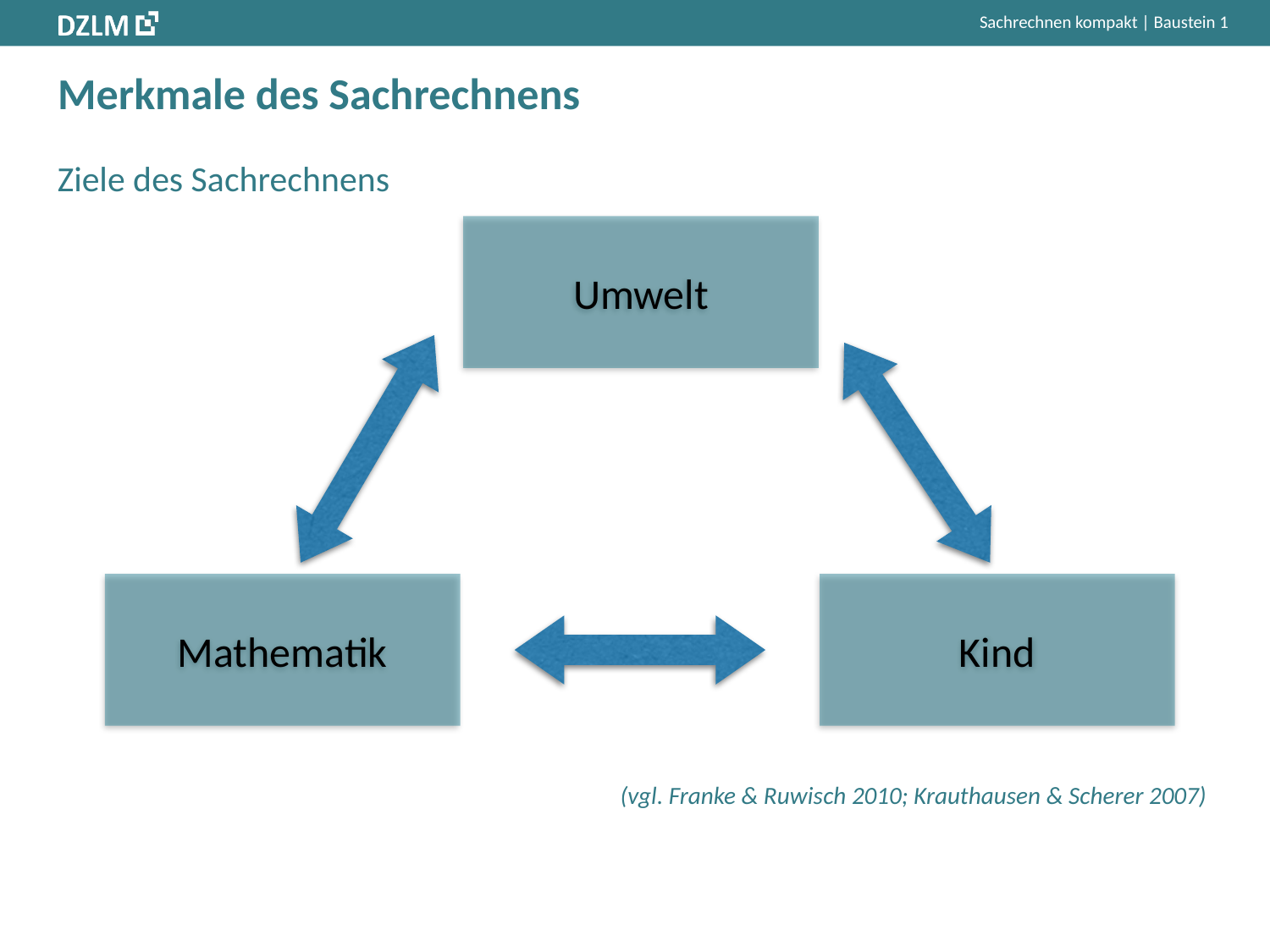

# Merkmale des Sachrechnens
Ziele des Sachrechnens
Umwelt

Mathematik
Kind

(vgl. Franke & Ruwisch 2010; Krauthausen & Scherer 2007)